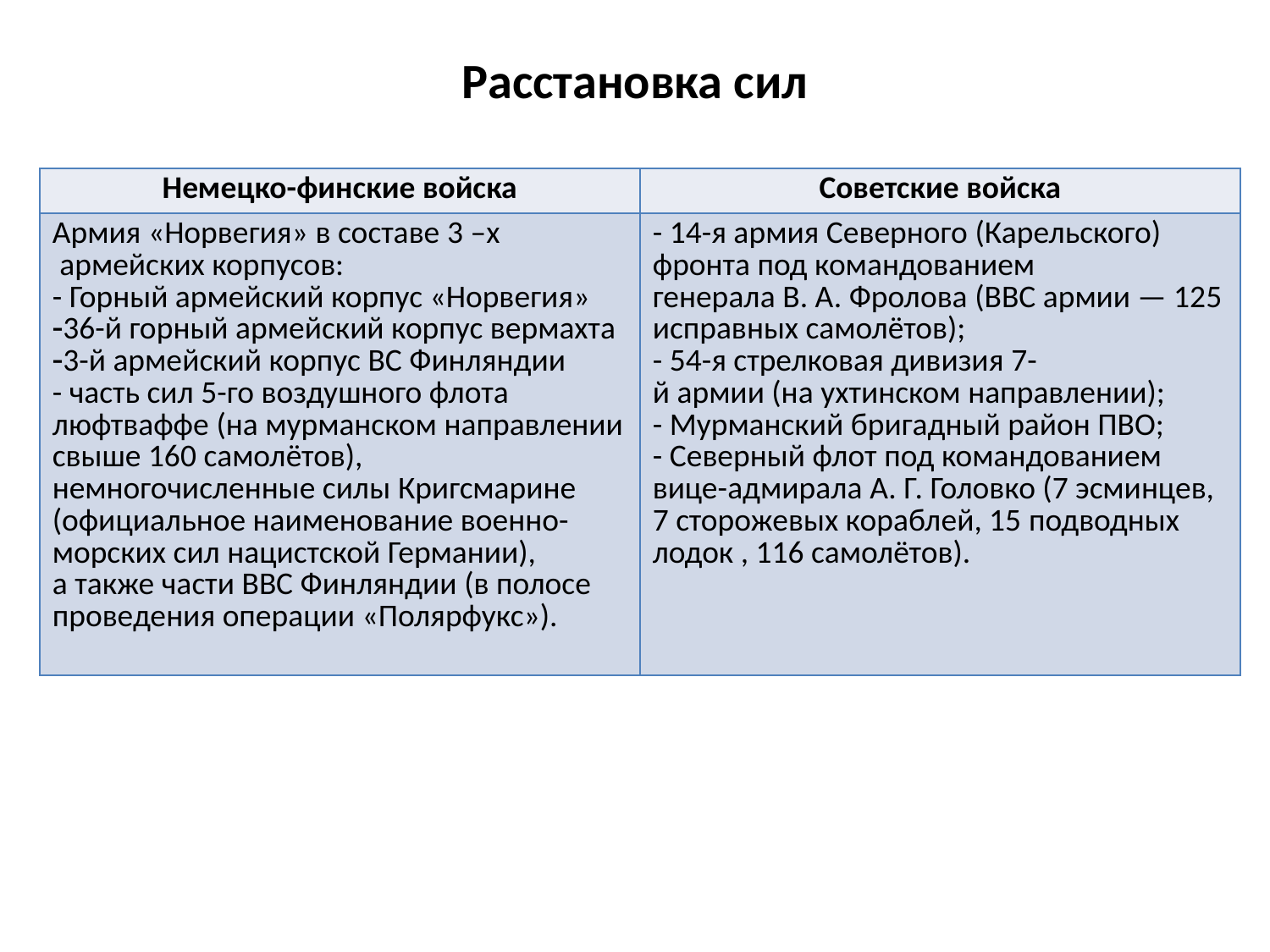

# Расстановка сил
| Немецко-финские войска | Советские войска |
| --- | --- |
| Армия «Норвегия» в составе 3 –х  армейских корпусов: - Горный армейский корпус «Норвегия»  36-й горный армейский корпус вермахта  3-й армейский корпус ВС Финляндии - часть сил 5-го воздушного флота люфтваффе (на мурманском направлении свыше 160 самолётов), немногочисленные силы Кригсмарине (официальное наименование военно-морских сил нацистской Германии), а также части ВВС Финляндии (в полосе проведения операции «Полярфукс»). | - 14-я армия Северного (Карельского) фронта под командованием генерала В. А. Фролова (ВВС армии — 125 исправных самолётов); - 54-я стрелковая дивизия 7-й армии (на ухтинском направлении); - Мурманский бригадный район ПВО; - Северный флот под командованием вице-адмирала А. Г. Головко (7 эсминцев, 7 сторожевых кораблей, 15 подводных лодок , 116 самолётов). |